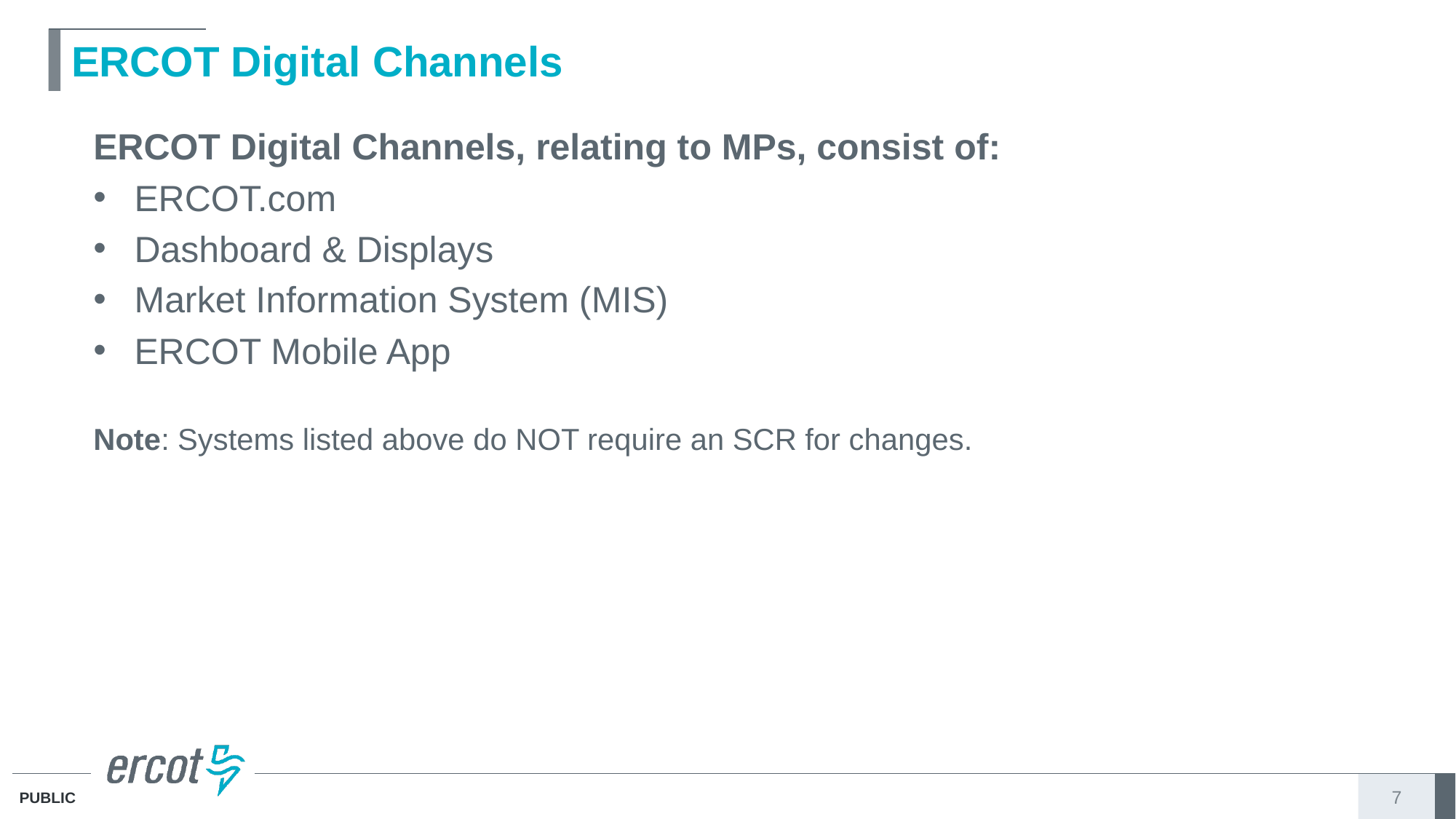

# ERCOT Digital Channels
ERCOT Digital Channels, relating to MPs, consist of:
ERCOT.com
Dashboard & Displays
Market Information System (MIS)
ERCOT Mobile App

Note: Systems listed above do NOT require an SCR for changes.
7